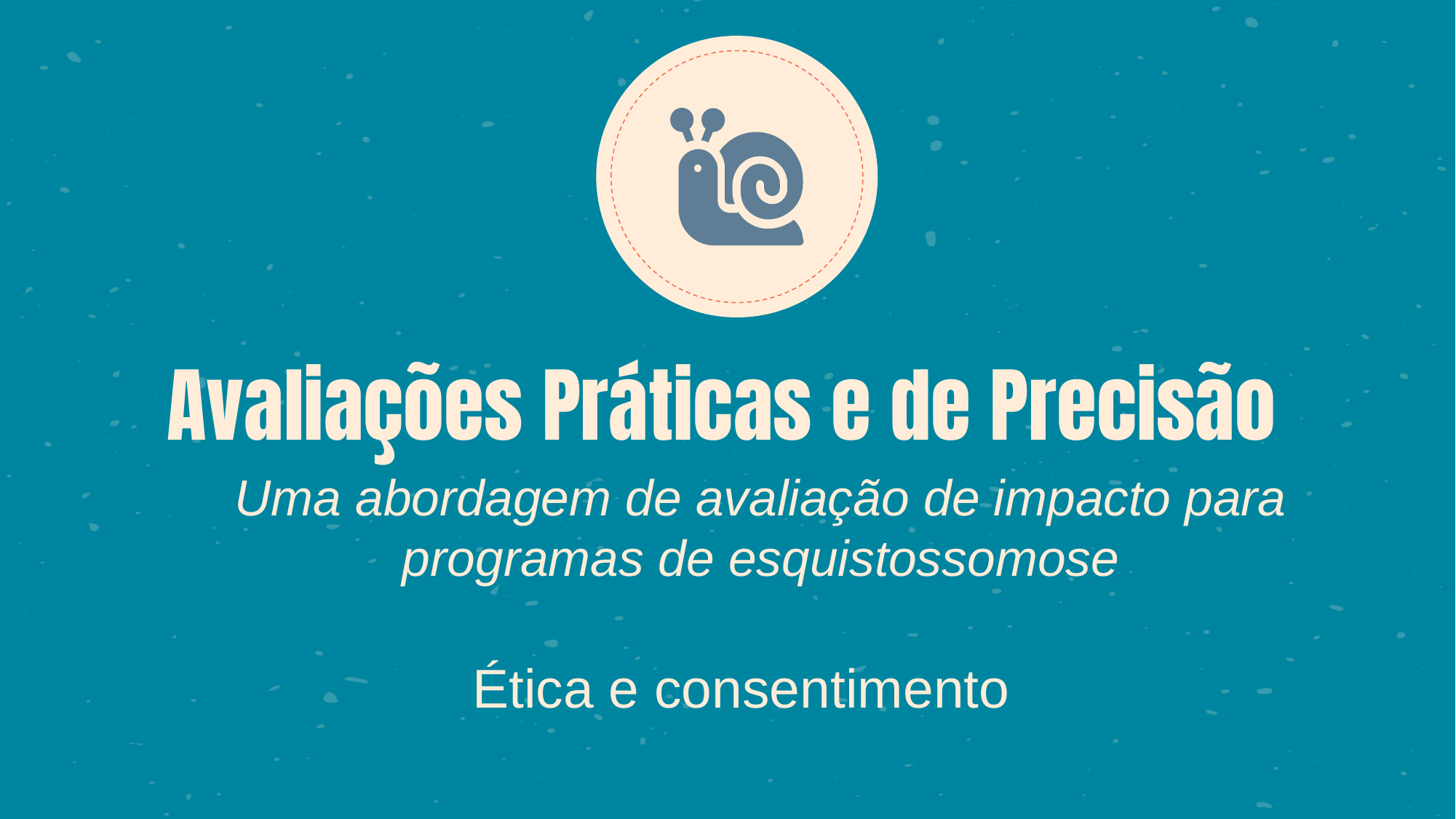

# Avaliações Práticas e de Precisão
Uma abordagem de avaliação de impacto para programas de esquistossomose
Ética e consentimento